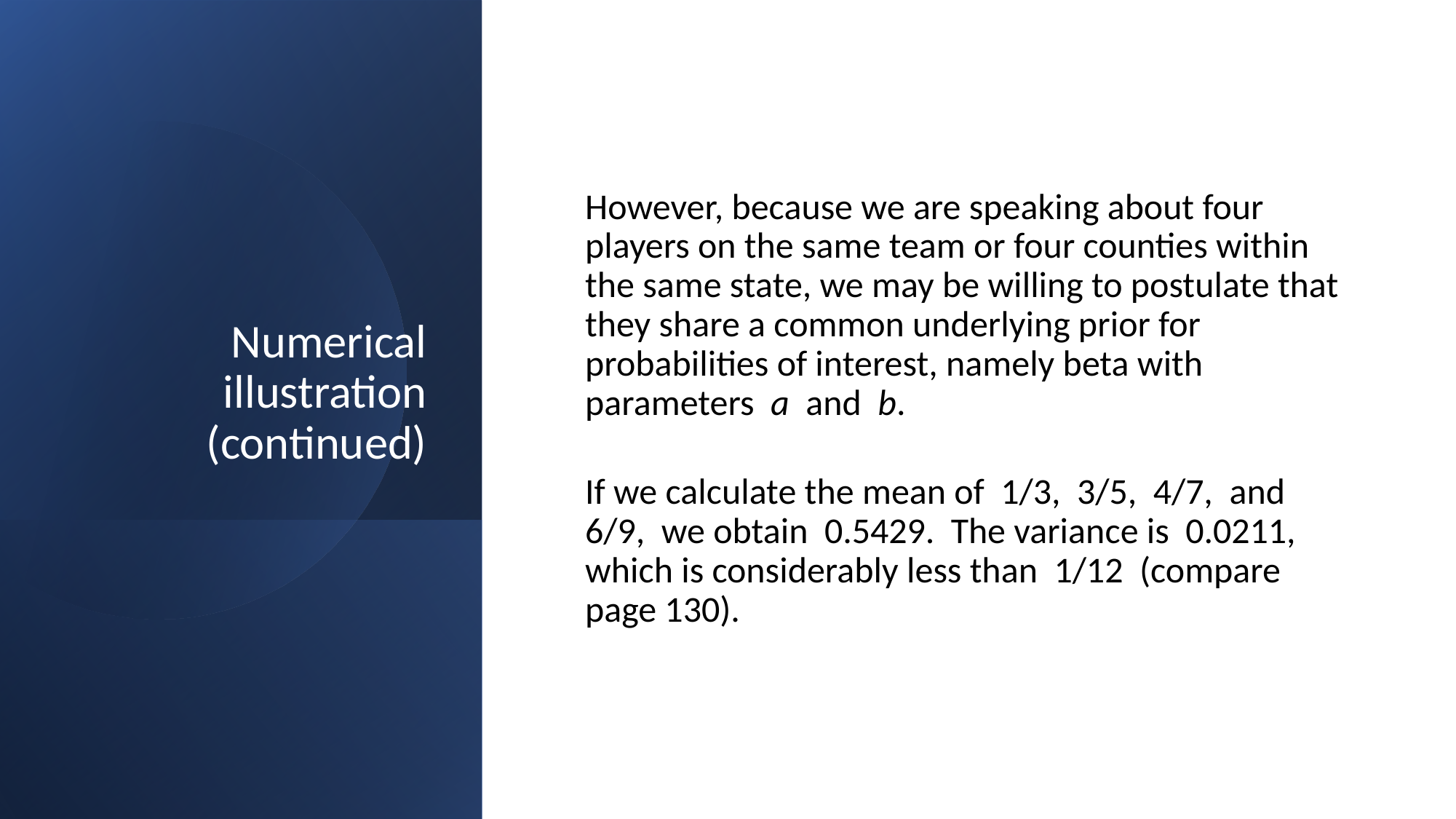

# Numerical illustration (continued)
However, because we are speaking about four players on the same team or four counties within the same state, we may be willing to postulate that they share a common underlying prior for probabilities of interest, namely beta with parameters  a  and  b.

If we calculate the mean of  1/3,  3/5,  4/7,  and  6/9,  we obtain  0.5429.  The variance is  0.0211,  which is considerably less than  1/12  (compare page 130).